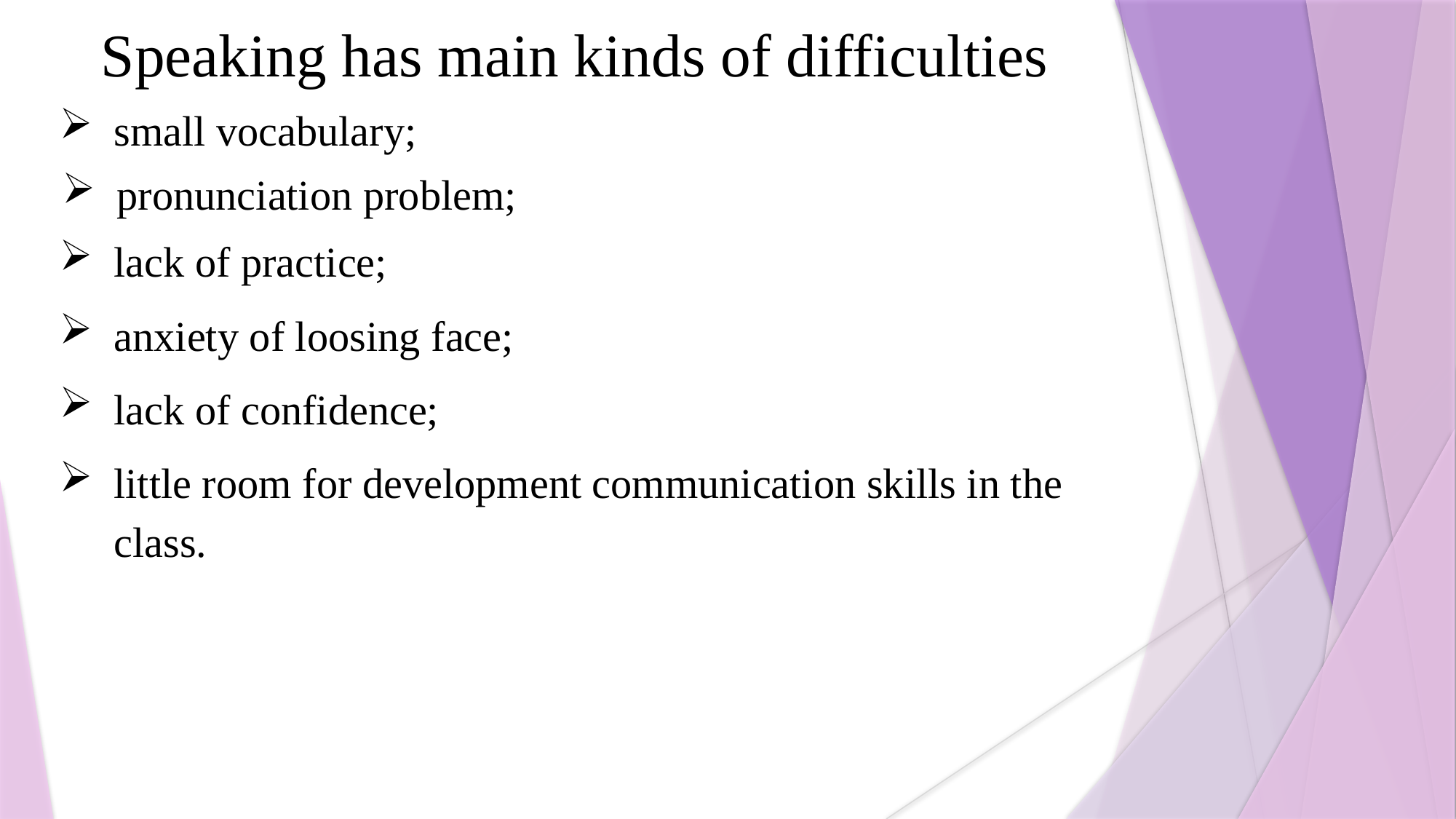

Speaking has main kinds of difficulties
small vocabulary;
pronunciation problem;
lack of practice;
anxiety of loosing face;
lack of confidence;
little room for development communication skills in the class.